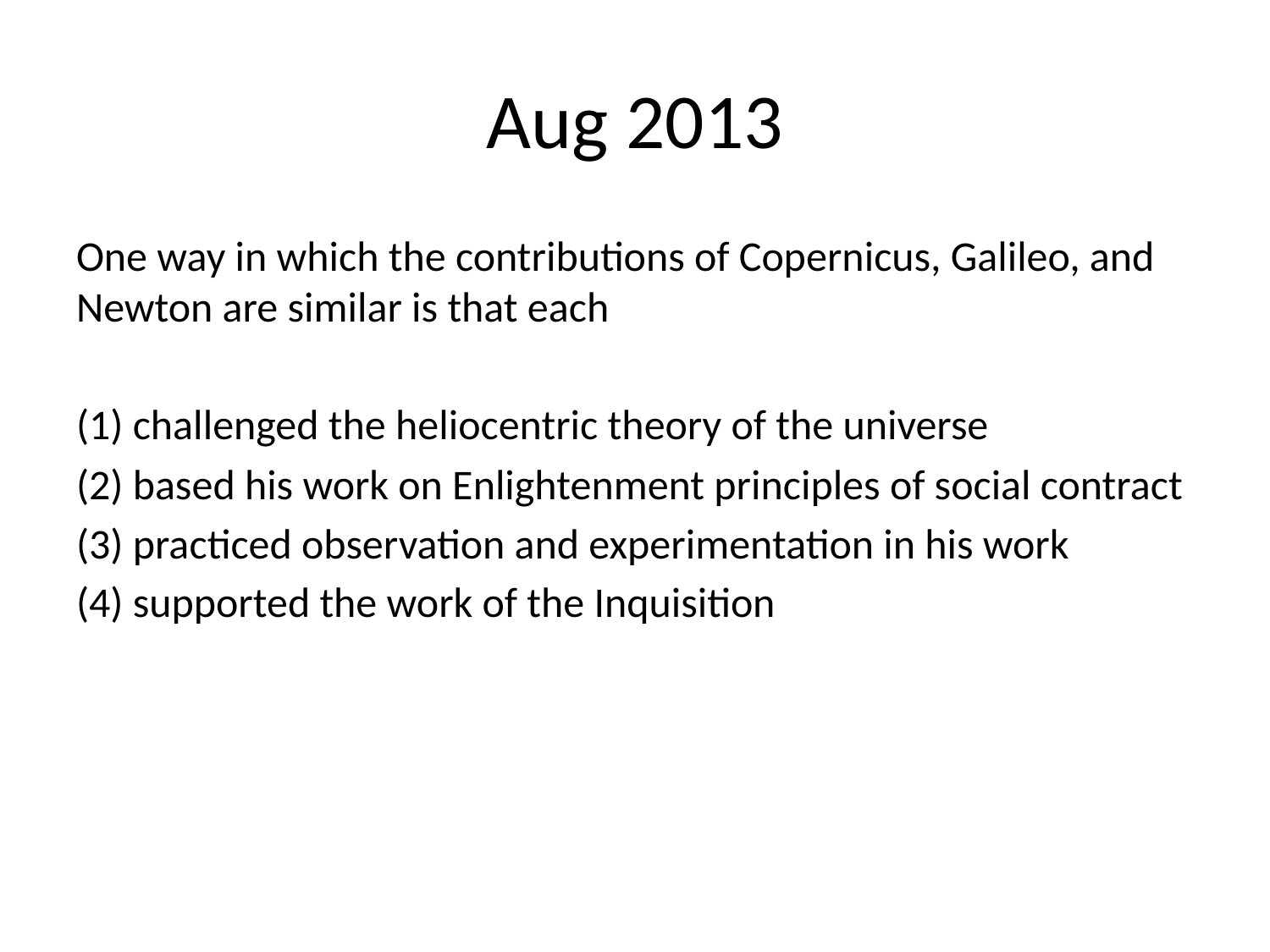

# Aug 2013
One way in which the contributions of Copernicus, Galileo, and Newton are similar is that each

(1) challenged the heliocentric theory of the universe
(2) based his work on Enlightenment principles of social contract
(3) practiced observation and experimentation in his work
(4) supported the work of the Inquisition